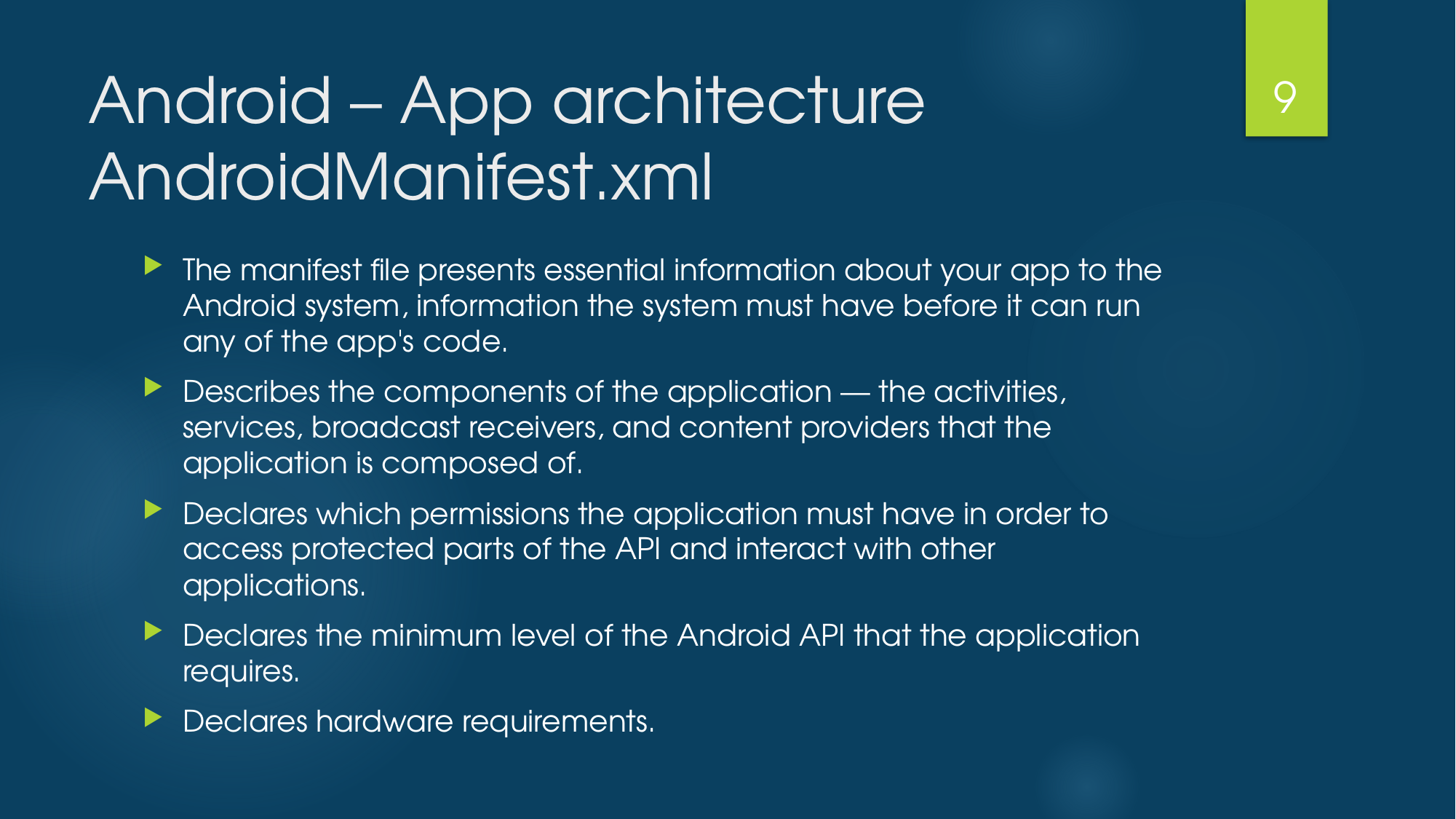

9
# Android – App architecture AndroidManifest.xml
The manifest file presents essential information about your app to the Android system, information the system must have before it can run any of the app's code.
Describes the components of the application — the activities, services, broadcast receivers, and content providers that the application is composed of.
Declares which permissions the application must have in order to access protected parts of the API and interact with other applications.
Declares the minimum level of the Android API that the application requires.
Declares hardware requirements.